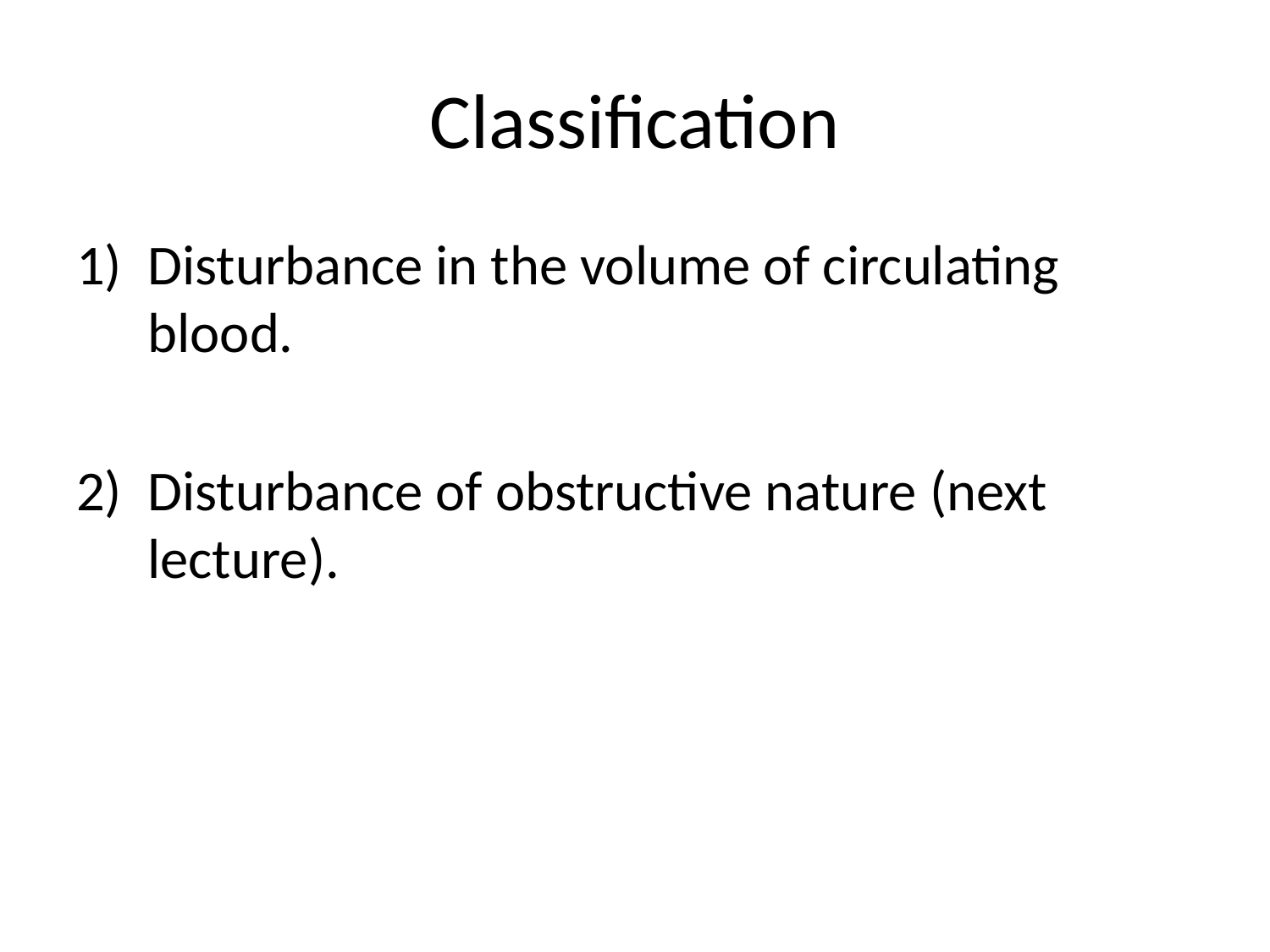

# Classification
Disturbance in the volume of circulating blood.

Disturbance of obstructive nature (next lecture).